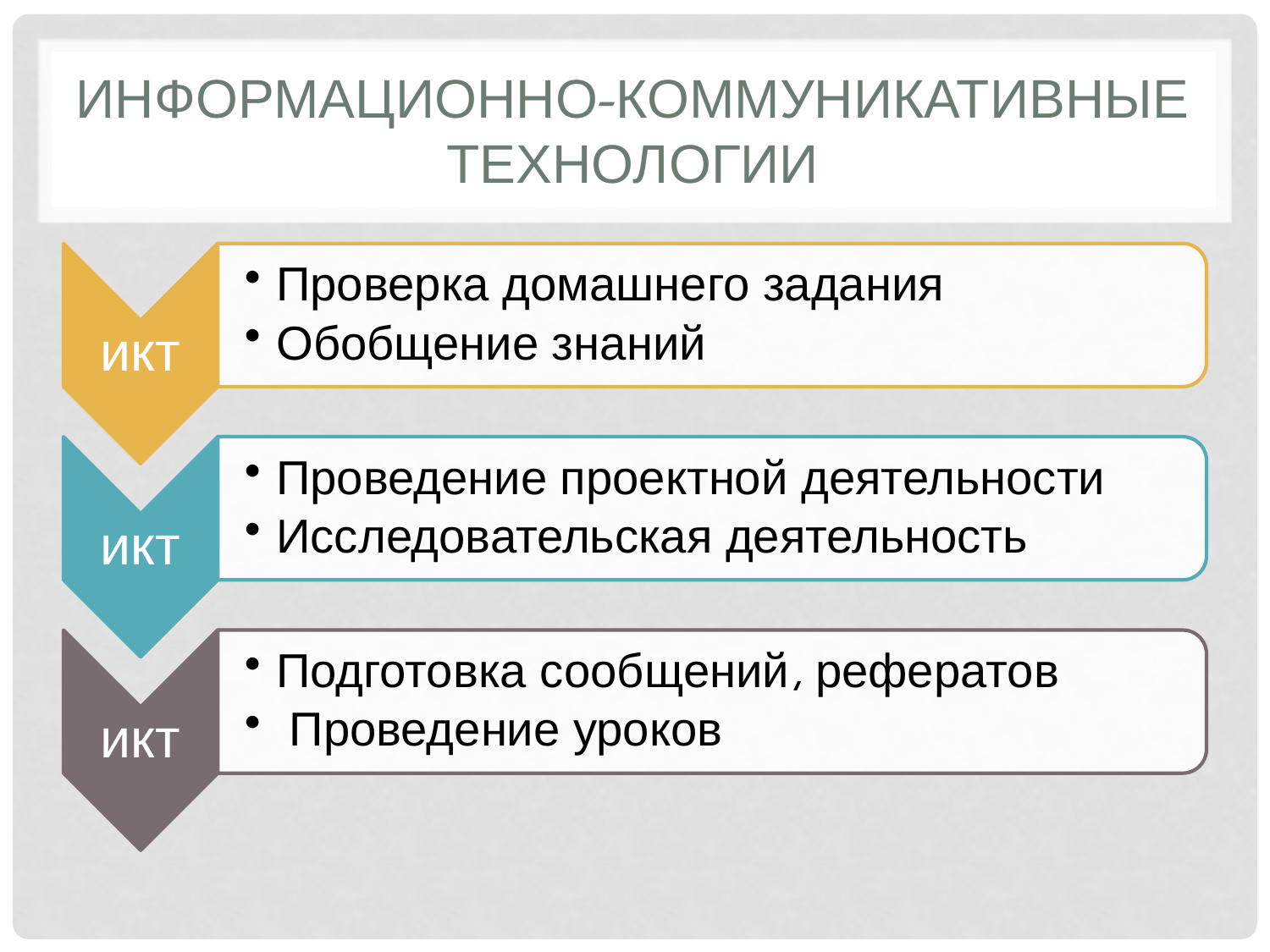

# Информационно-коммуникативные технологии
икт
Проверка домашнего задания
Обобщение знаний
икт
Проведение проектной деятельности
Исследовательская деятельность
икт
Подготовка сообщений, рефератов
 Проведение уроков